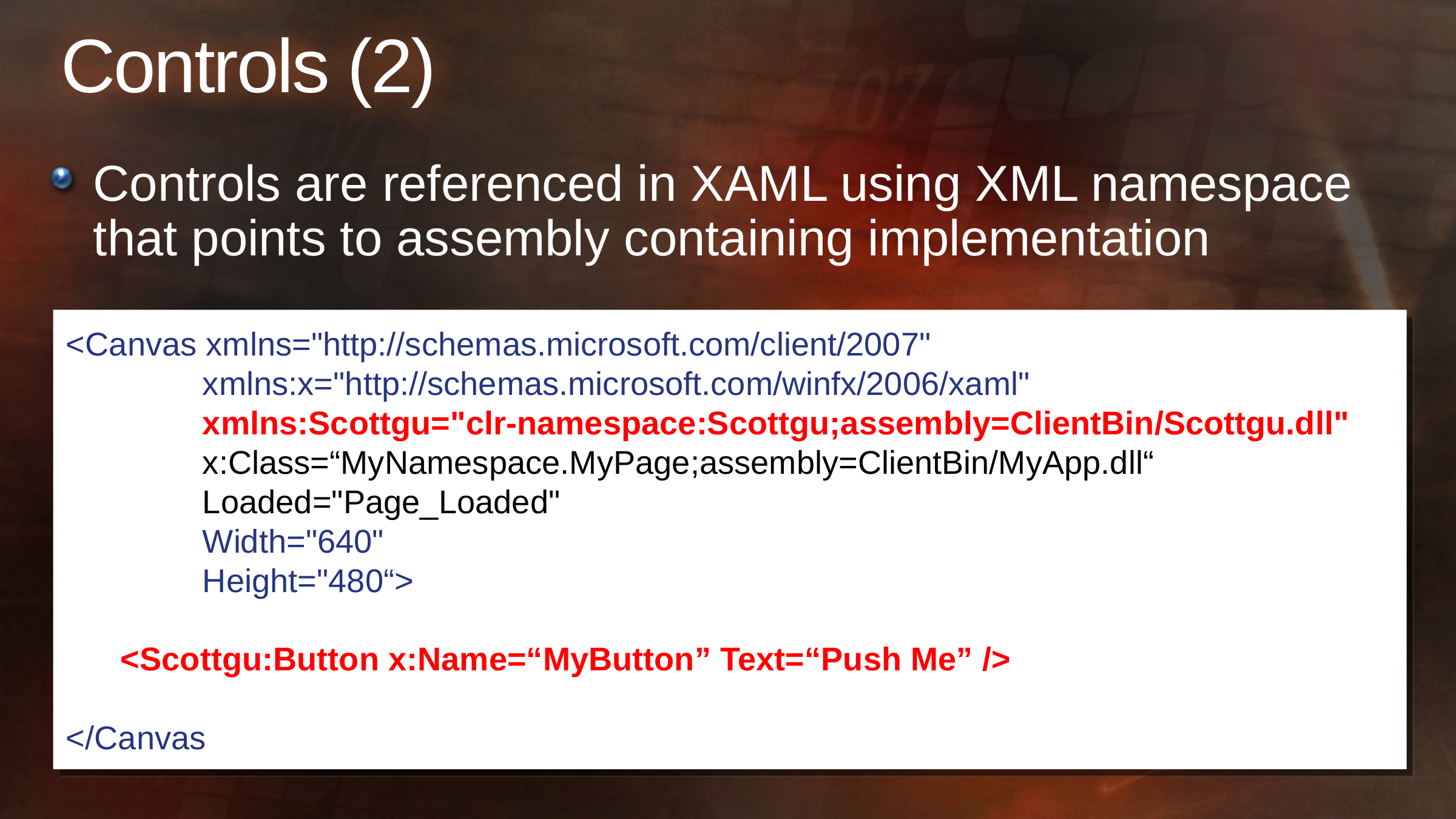

# Controls (2)
Controls are referenced in XAML using XML namespace that points to assembly containing implementation
<Canvas xmlns="http://schemas.microsoft.com/client/2007"
               xmlns:x="http://schemas.microsoft.com/winfx/2006/xaml"
               xmlns:Scottgu="clr-namespace:Scottgu;assembly=ClientBin/Scottgu.dll"
               x:Class=“MyNamespace.MyPage;assembly=ClientBin/MyApp.dll“
               Loaded="Page_Loaded"
               Width="640"
               Height="480“>

      <Scottgu:Button x:Name=“MyButton” Text=“Push Me” />

</Canvas>